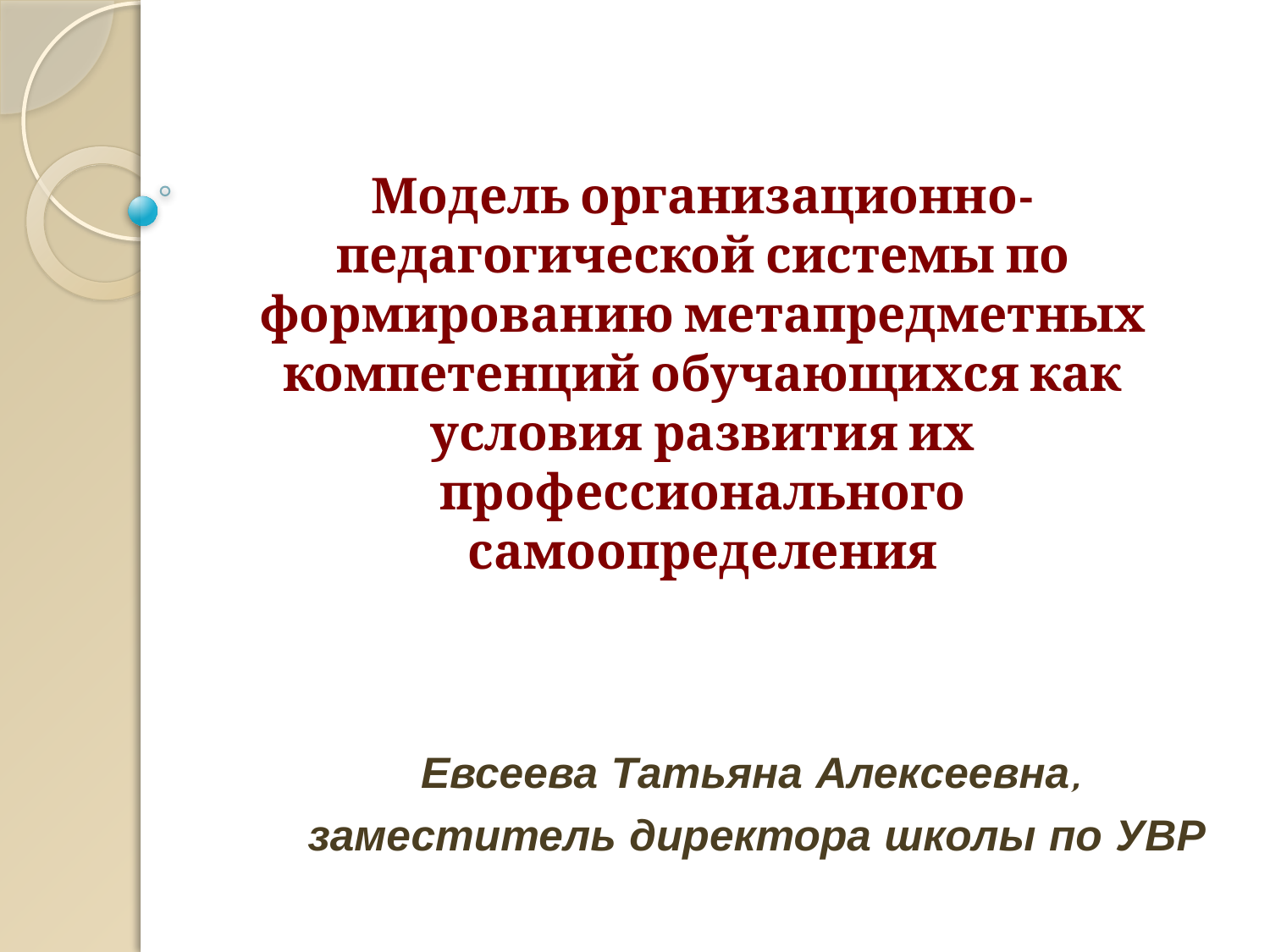

# Модель организационно-педагогической системы по формированию метапредметных компетенций обучающихся как условия развития их профессионального самоопределения
Евсеева Татьяна Алексеевна,
 заместитель директора школы по УВР